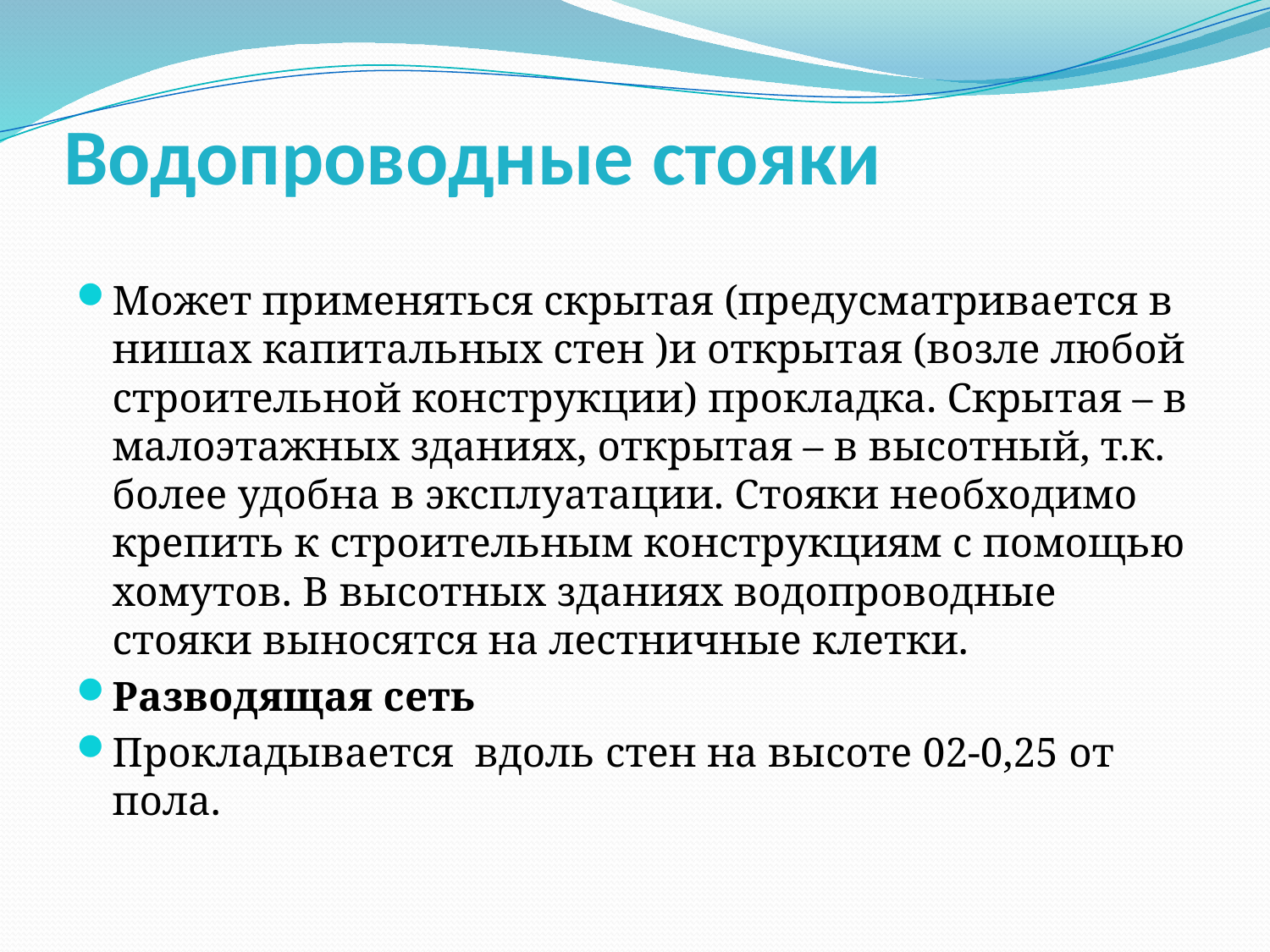

# Водопроводные стояки
Может применяться скрытая (предусматривается в нишах капитальных стен )и открытая (возле любой строительной конструкции) прокладка. Скрытая – в малоэтажных зданиях, открытая – в высотный, т.к. более удобна в эксплуатации. Стояки необходимо крепить к строительным конструкциям с помощью хомутов. В высотных зданиях водопроводные стояки выносятся на лестничные клетки.
Разводящая сеть
Прокладывается  вдоль стен на высоте 02-0,25 от пола.